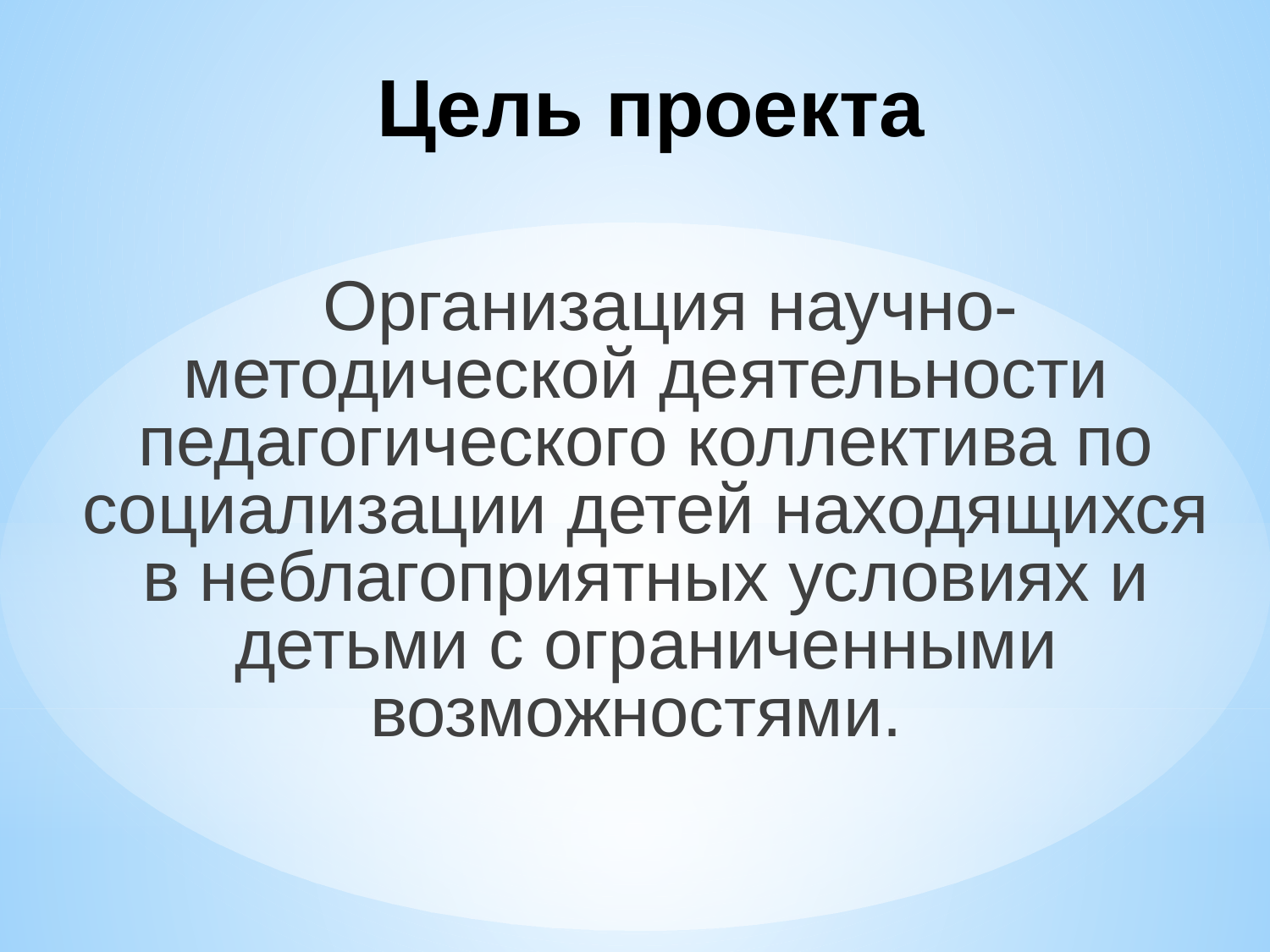

# Цель проекта

Организация научно-методической деятельности педагогического коллектива по социализации детей находящихся в неблагоприятных условиях и детьми с ограниченными возможностями.